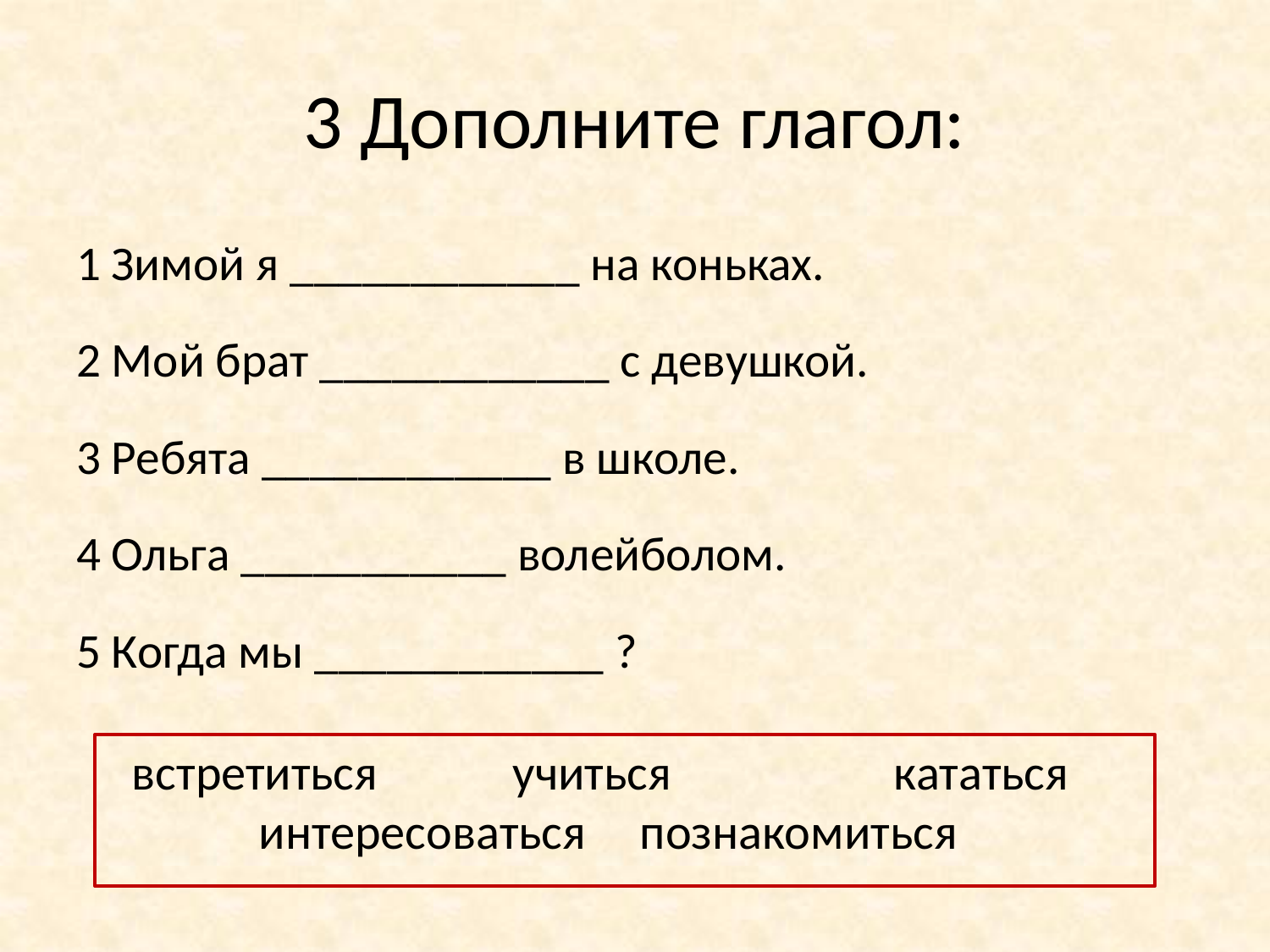

# 3 Дополните глагол:
1 Зимой я ____________ на коньках.
2 Мой брат ____________ с девушкой.
3 Ребята ____________ в школе.
4 Ольга ___________ волейболом.
5 Когда мы ____________ ?
встретиться		учиться		кататься
	интересоваться	познакомиться